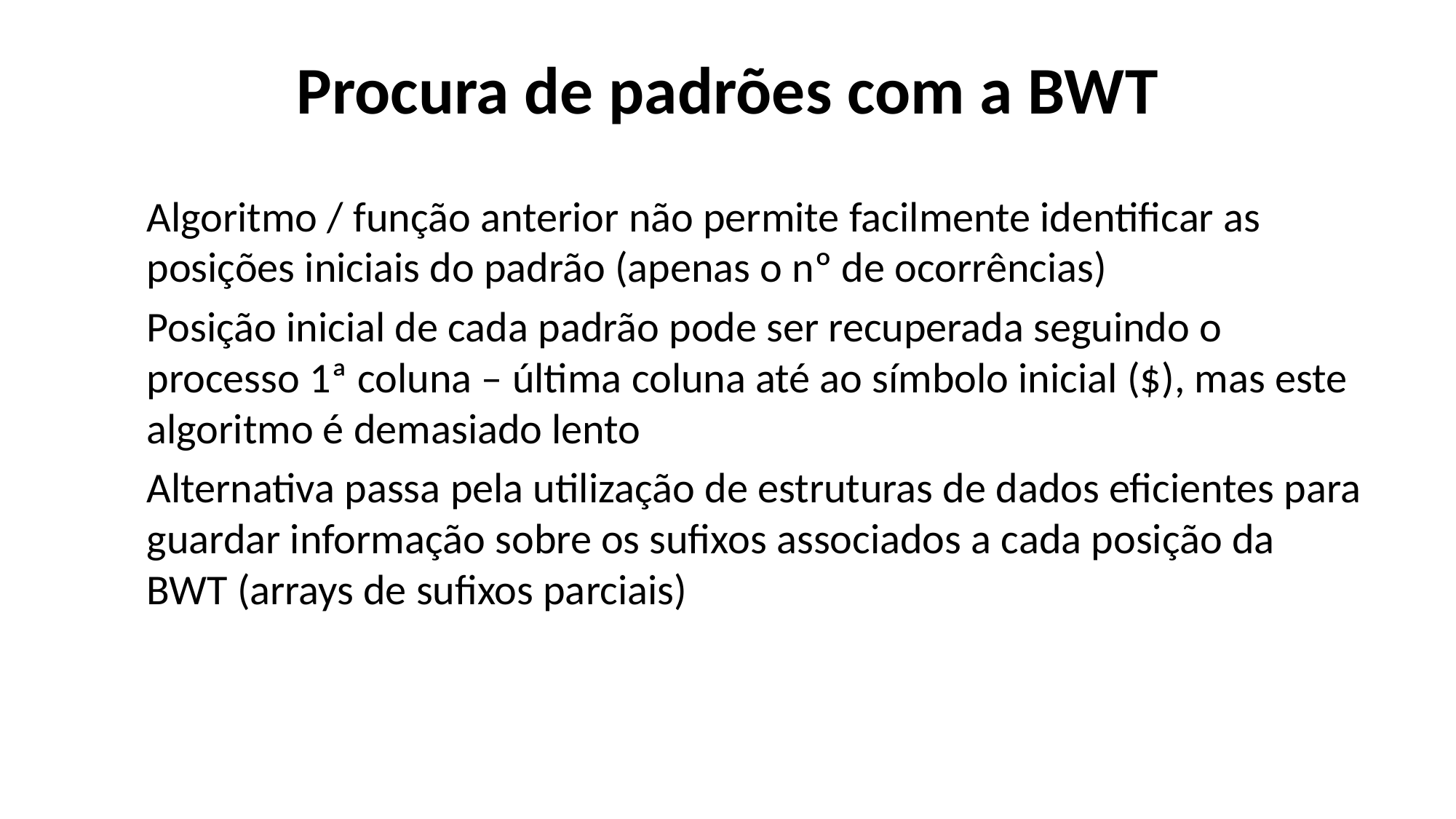

# Procura de padrões com a BWT
Algoritmo / função anterior não permite facilmente identificar as posições iniciais do padrão (apenas o nº de ocorrências)
Posição inicial de cada padrão pode ser recuperada seguindo o processo 1ª coluna – última coluna até ao símbolo inicial ($), mas este algoritmo é demasiado lento
Alternativa passa pela utilização de estruturas de dados eficientes para guardar informação sobre os sufixos associados a cada posição da BWT (arrays de sufixos parciais)